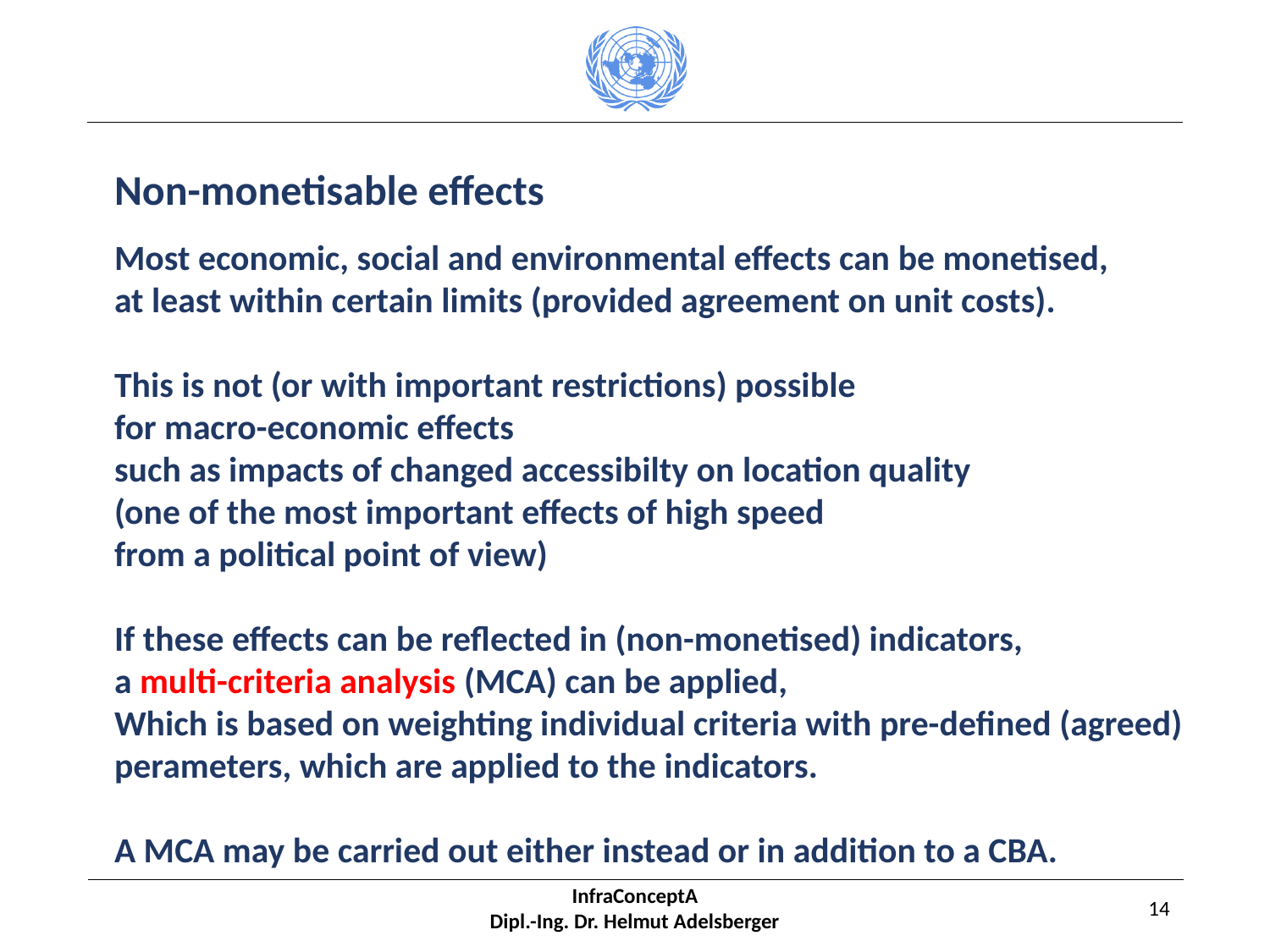

Non-monetisable effects

Most economic, social and environmental effects can be monetised,
at least within certain limits (provided agreement on unit costs).

This is not (or with important restrictions) possible
for macro-economic effects
such as impacts of changed accessibilty on location quality
(one of the most important effects of high speed
from a political point of view)

If these effects can be reflected in (non-monetised) indicators,
a multi-criteria analysis (MCA) can be applied,
Which is based on weighting individual criteria with pre-defined (agreed) perameters, which are applied to the indicators.

A MCA may be carried out either instead or in addition to a CBA.
InfraConceptA
Dipl.-Ing. Dr. Helmut Adelsberger
14